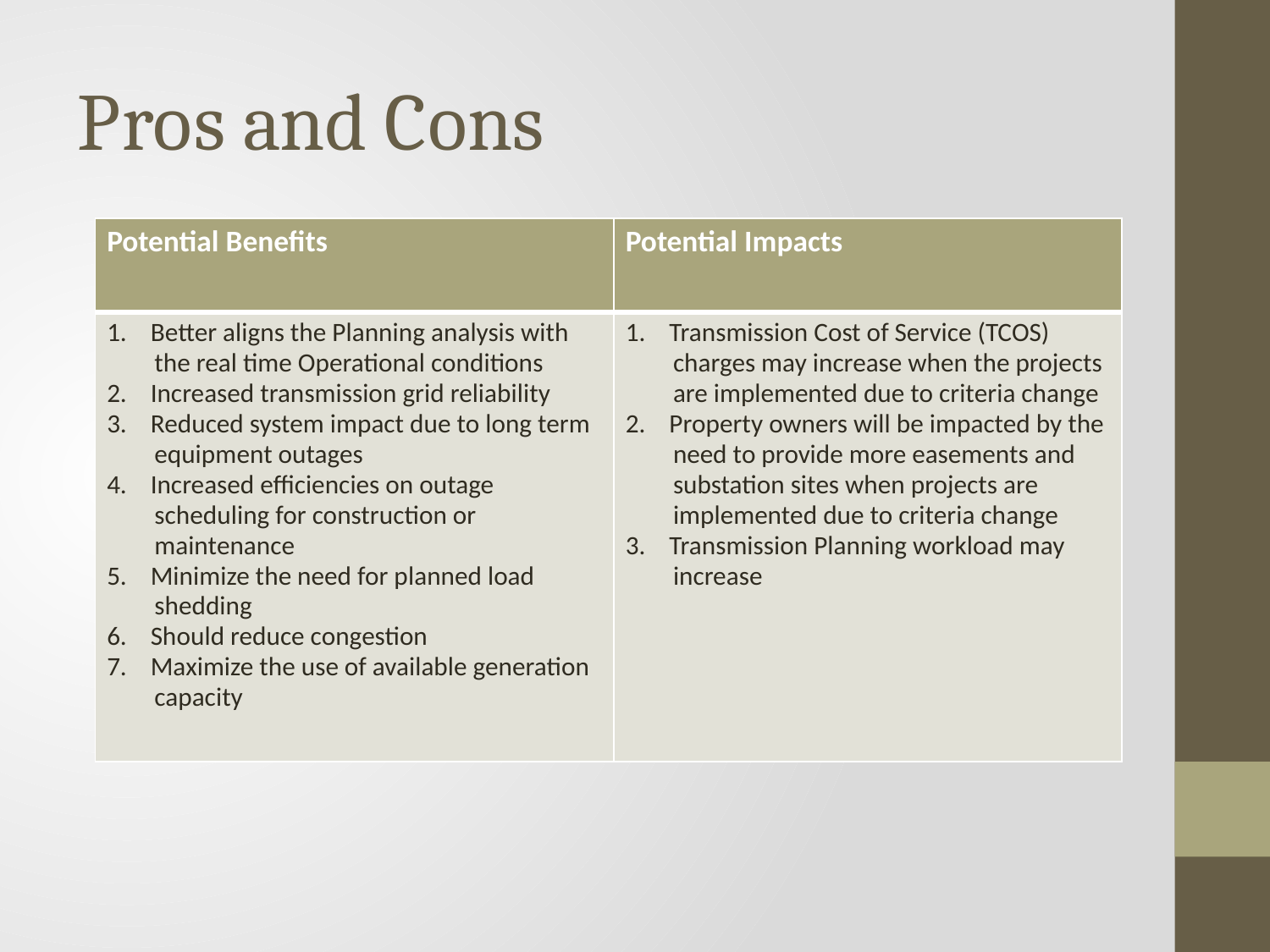

# Pros and Cons
| Potential Benefits | Potential Impacts |
| --- | --- |
| 1. Better aligns the Planning analysis with the real time Operational conditions 2. Increased transmission grid reliability 3. Reduced system impact due to long term equipment outages 4. Increased efficiencies on outage scheduling for construction or maintenance 5. Minimize the need for planned load shedding 6. Should reduce congestion 7. Maximize the use of available generation capacity | 1. Transmission Cost of Service (TCOS) charges may increase when the projects are implemented due to criteria change 2. Property owners will be impacted by the need to provide more easements and substation sites when projects are implemented due to criteria change 3. Transmission Planning workload may increase |